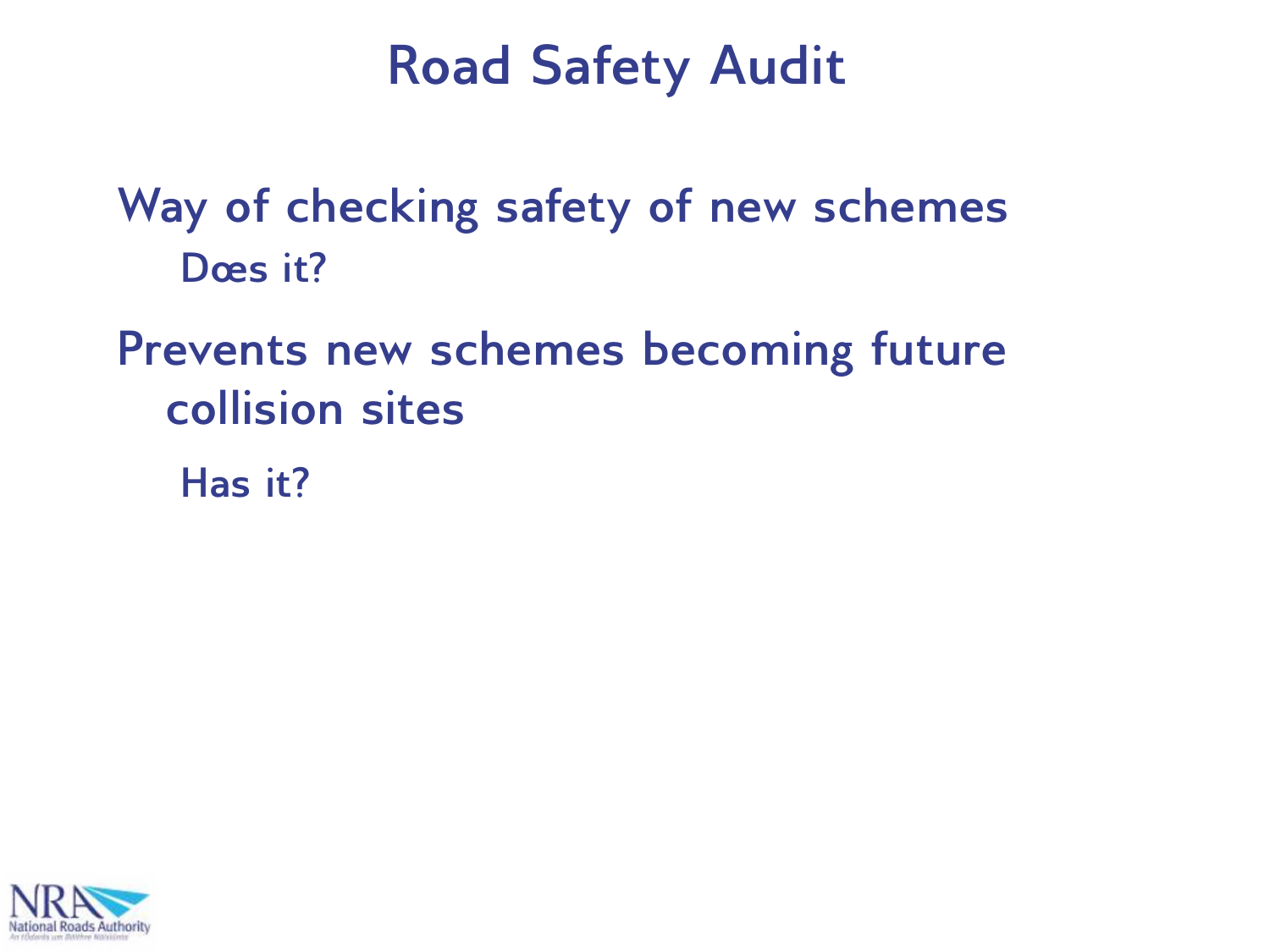

# Road Safety Audit
Way of checking safety of new schemes
Does it?
Prevents new schemes becoming future collision sites
Has it?